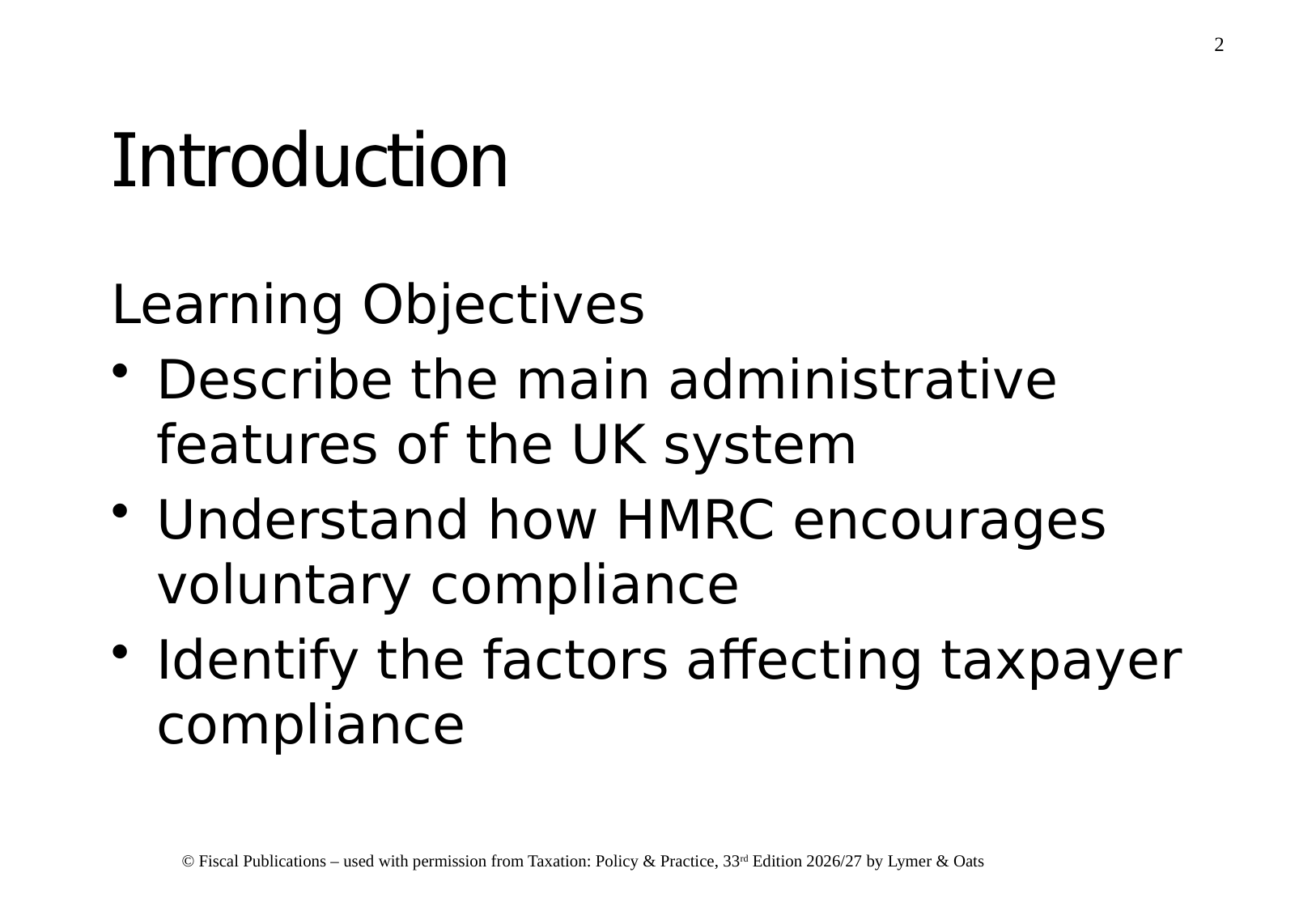

# Introduction
Learning Objectives
Describe the main administrative features of the UK system
Understand how HMRC encourages voluntary compliance
Identify the factors affecting taxpayer compliance